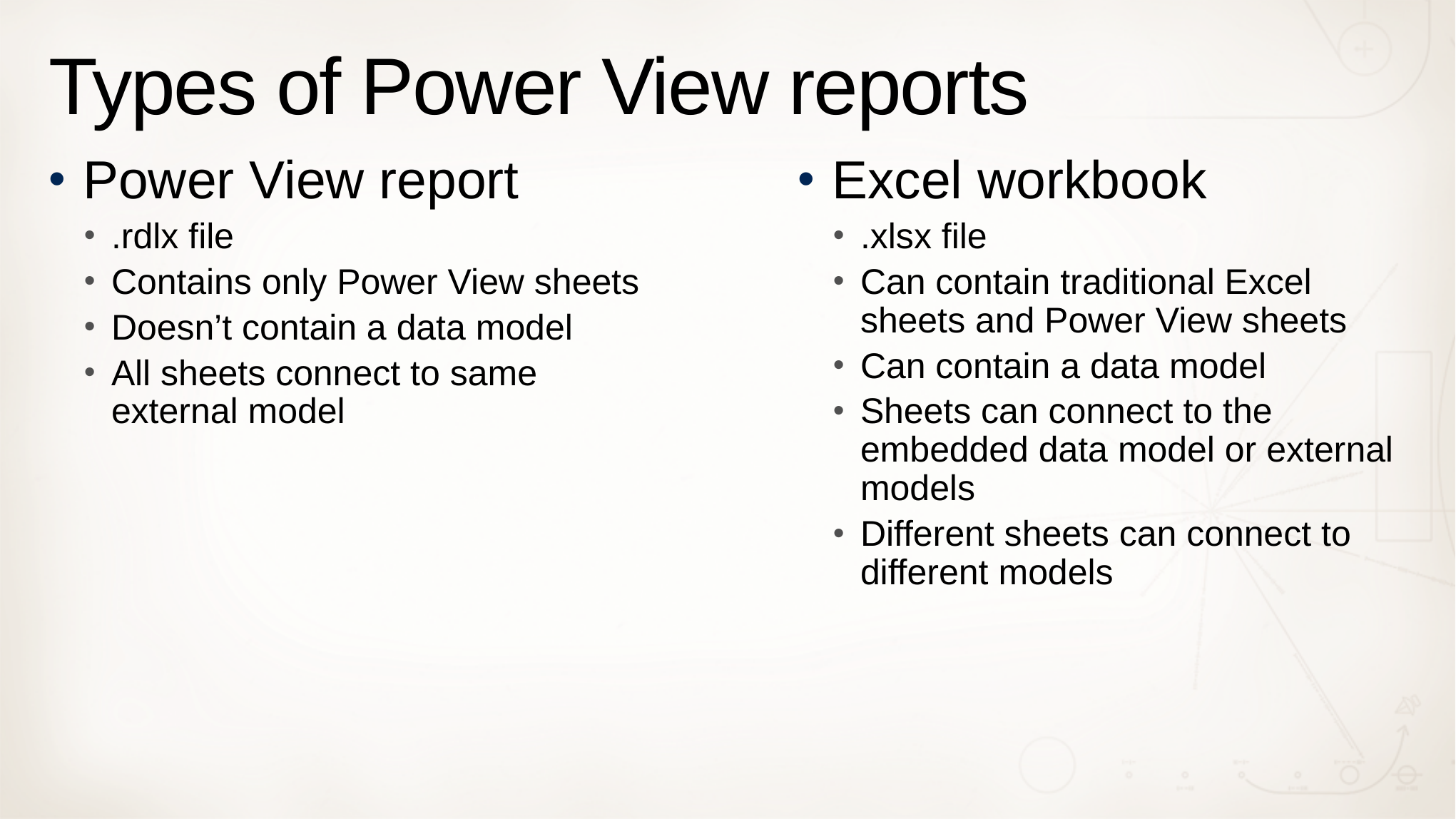

# Types of Power View reports
Power View report
.rdlx file
Contains only Power View sheets
Doesn’t contain a data model
All sheets connect to same external model
Excel workbook
.xlsx file
Can contain traditional Excel sheets and Power View sheets
Can contain a data model
Sheets can connect to the embedded data model or external models
Different sheets can connect to different models